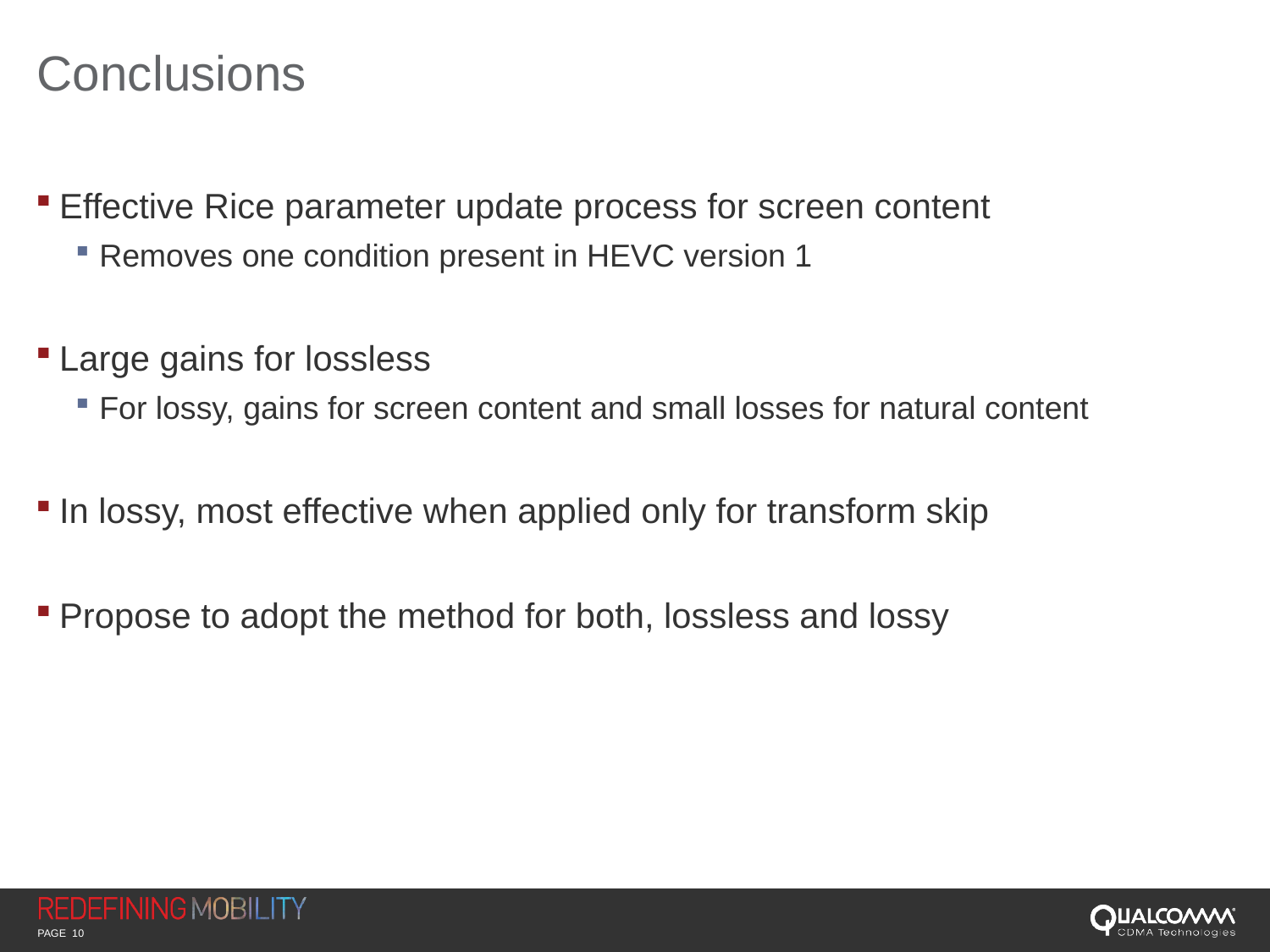

# Conclusions

Effective Rice parameter update process for screen content
Removes one condition present in HEVC version 1

Large gains for lossless
For lossy, gains for screen content and small losses for natural content

In lossy, most effective when applied only for transform skip

Propose to adopt the method for both, lossless and lossy